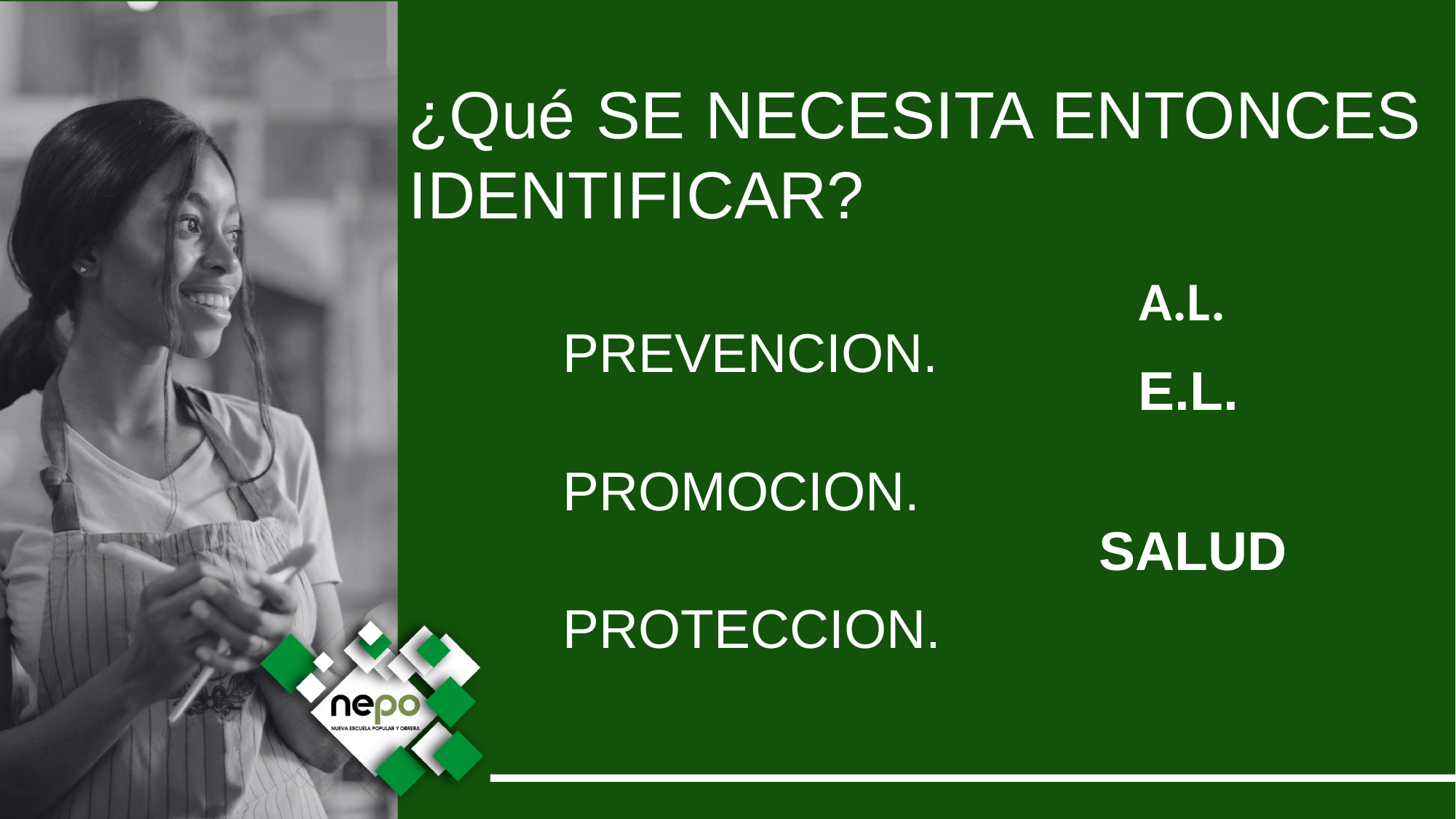

¿Qué SE NECESITA ENTONCES IDENTIFICAR?
A.L.
PREVENCION.
E.L.
PROMOCION.
SALUD
PROTECCION.